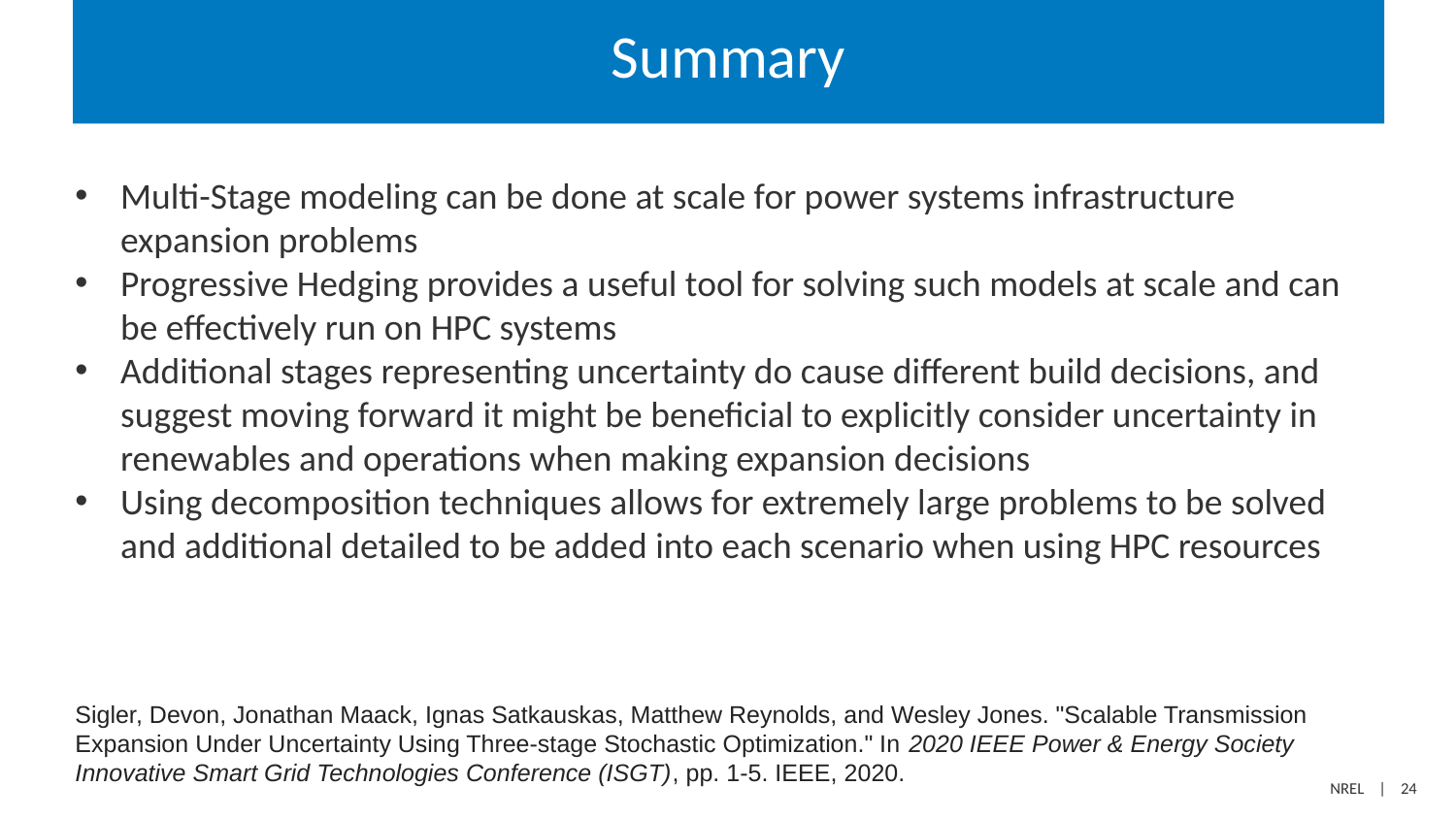

# Summary
Multi-Stage modeling can be done at scale for power systems infrastructure expansion problems
Progressive Hedging provides a useful tool for solving such models at scale and can be effectively run on HPC systems
Additional stages representing uncertainty do cause different build decisions, and suggest moving forward it might be beneficial to explicitly consider uncertainty in   renewables and operations when making expansion decisions
Using decomposition techniques allows for extremely large problems to be solved and additional detailed to be added into each scenario when using HPC resources

Sigler, Devon, Jonathan Maack, Ignas Satkauskas, Matthew Reynolds, and Wesley Jones. "Scalable Transmission Expansion Under Uncertainty Using Three-stage Stochastic Optimization." In 2020 IEEE Power & Energy Society Innovative Smart Grid Technologies Conference (ISGT), pp. 1-5. IEEE, 2020.